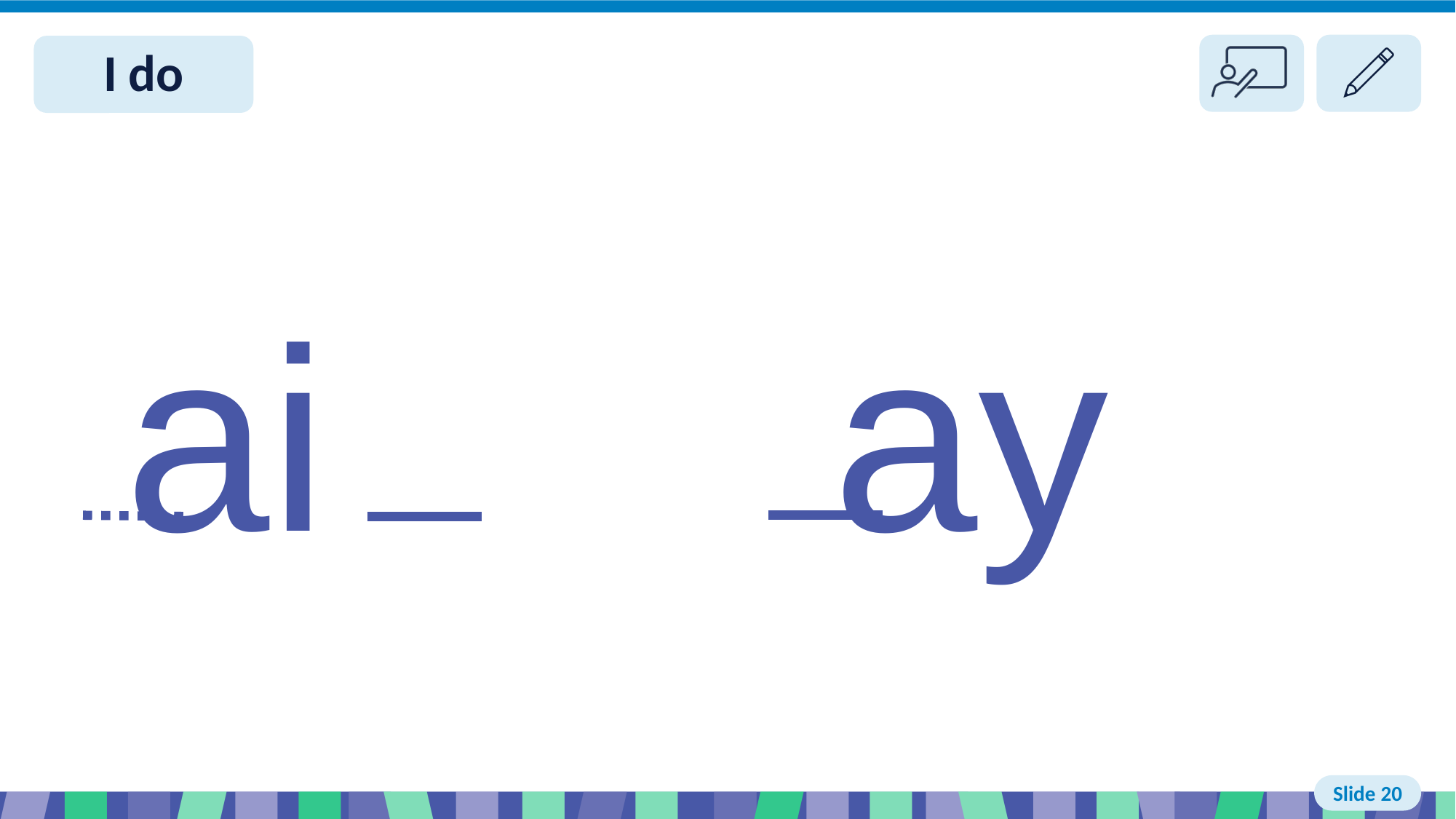

# Slide 20 I do
ai       ay